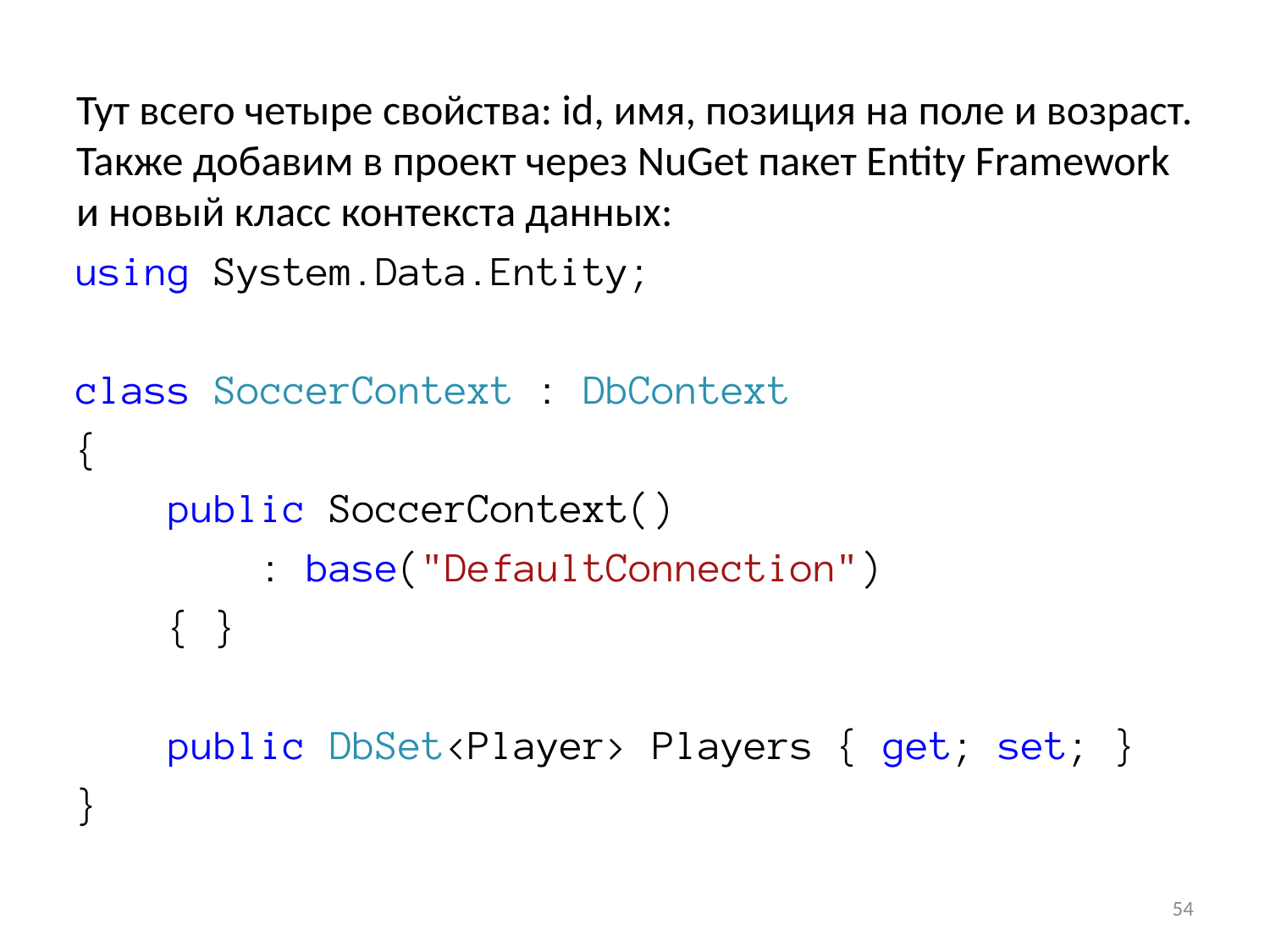

Тут всего четыре свойства: id, имя, позиция на поле и возраст. Также добавим в проект через NuGet пакет Entity Framework и новый класс контекста данных:
using System.Data.Entity;

class SoccerContext : DbContext
{
    public SoccerContext()
        : base("DefaultConnection")
    { }

    public DbSet<Player> Players { get; set; }
}
54